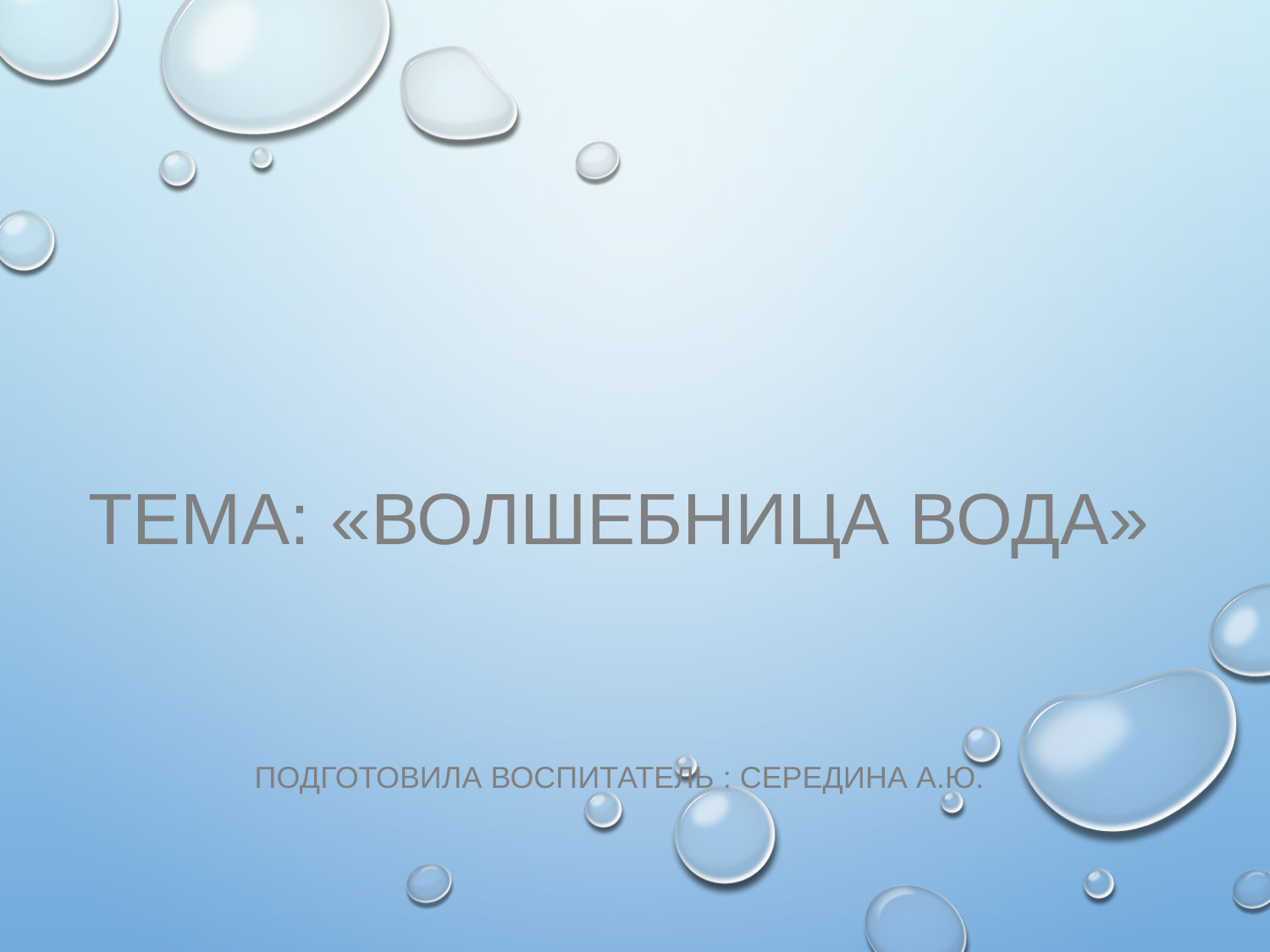

Тема: «Волшебница вода»

Подготовила воспитатель : Середина А.Ю.